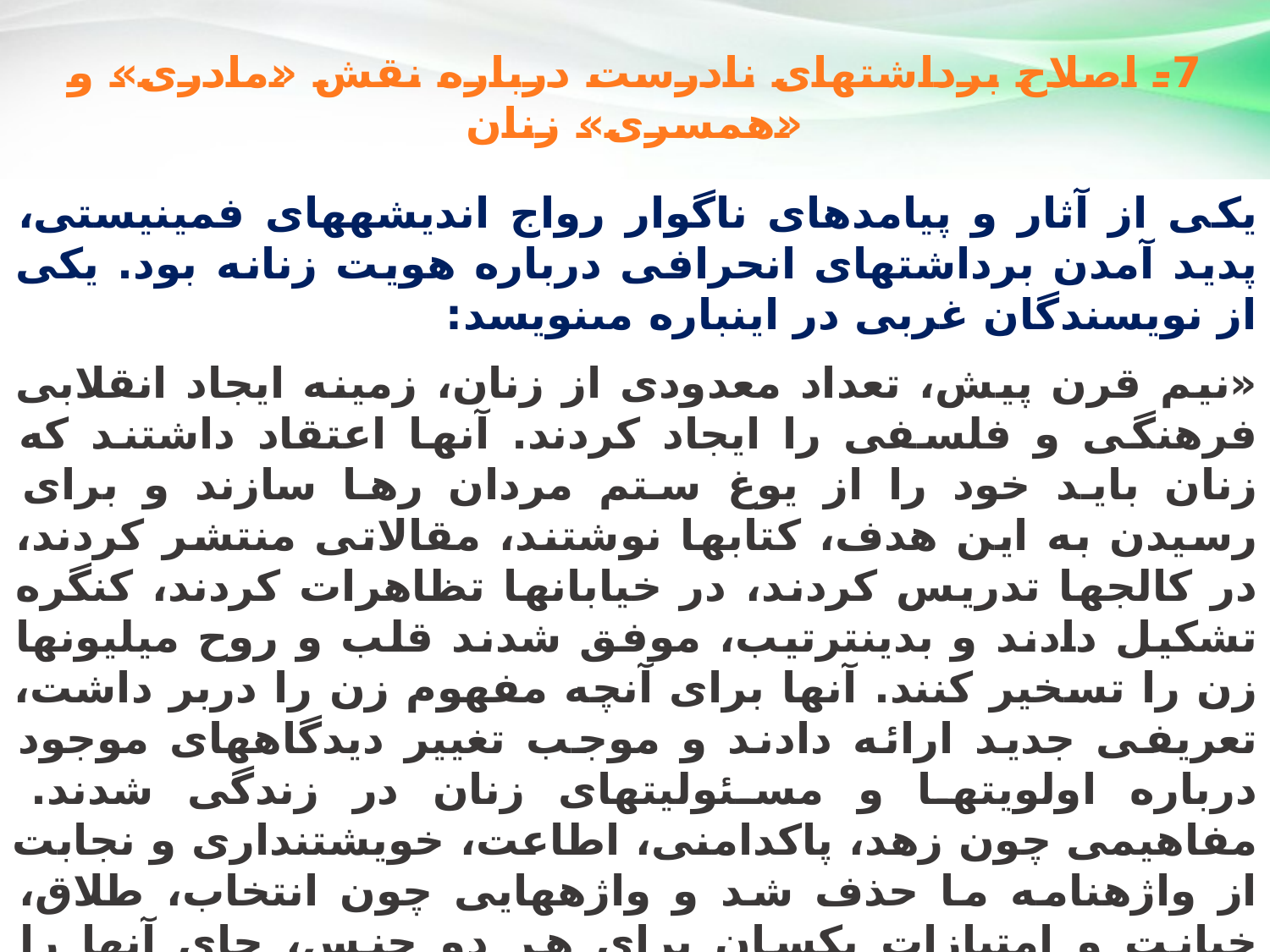

7- اصلاح برداشت‏هاى نادرست درباره نقش «مادرى» و «همسرى» زنان
يكى‏ از آثار و پيامدهاى ‏ناگوار رواج‏ انديشه‏هاى ‏فمينيستى، پديد آمدن برداشت‏هاى انحرافى درباره هويت زنانه بود. يكى از نويسندگان غربى در اين‏باره مى‏نويسد:
«نيم قرن پيش، تعداد معدودى از زنان، زمينه ايجاد انقلابى فرهنگى و فلسفى را ايجاد كردند. آنها اعتقاد داشتند كه زنان بايد خود را از يوغ ستم مردان رها سازند و براى رسيدن به اين هدف، كتاب‏ها نوشتند، مقالاتى منتشر كردند، در كالج‏ها تدريس كردند، در خيابان‏ها تظاهرات كردند، كنگره تشكيل دادند و بدين‏ترتيب، موفق شدند قلب و روح ميليون‏ها زن را تسخير كنند. آنها براى آنچه مفهوم زن را دربر داشت، تعريفى جديد ارائه دادند و موجب تغيير ديدگاه‏هاى موجود درباره اولويت‏ها و مسئوليت‏هاى زنان در زندگى شدند. مفاهيمى چون زهد، پاكدامنى، اطاعت، خويشتن‏دارى و نجابت از واژه‏نامه ما حذف شد و واژه‏هايى چون انتخاب، طلاق، خيانت و امتيازات يكسان براى هر دو جنس، جاى آنها را گرفت. دختران و نوه‏هاى حاصل از آن نسل، هرگز شيوه تفكر ديگرى را نشناخته‏اند.
يكى از مخرب‏ترين اهداف و تأثيرات اين ديدگاه «جديد» نسبت به زنان، سبك شمردن ازدواج و مادرى، و بيرون آوردن جسمى و روحى زنان از خانه‏ها به‏سوى بازاركار بود» (نانسی لی دموس،1389،ص 71).